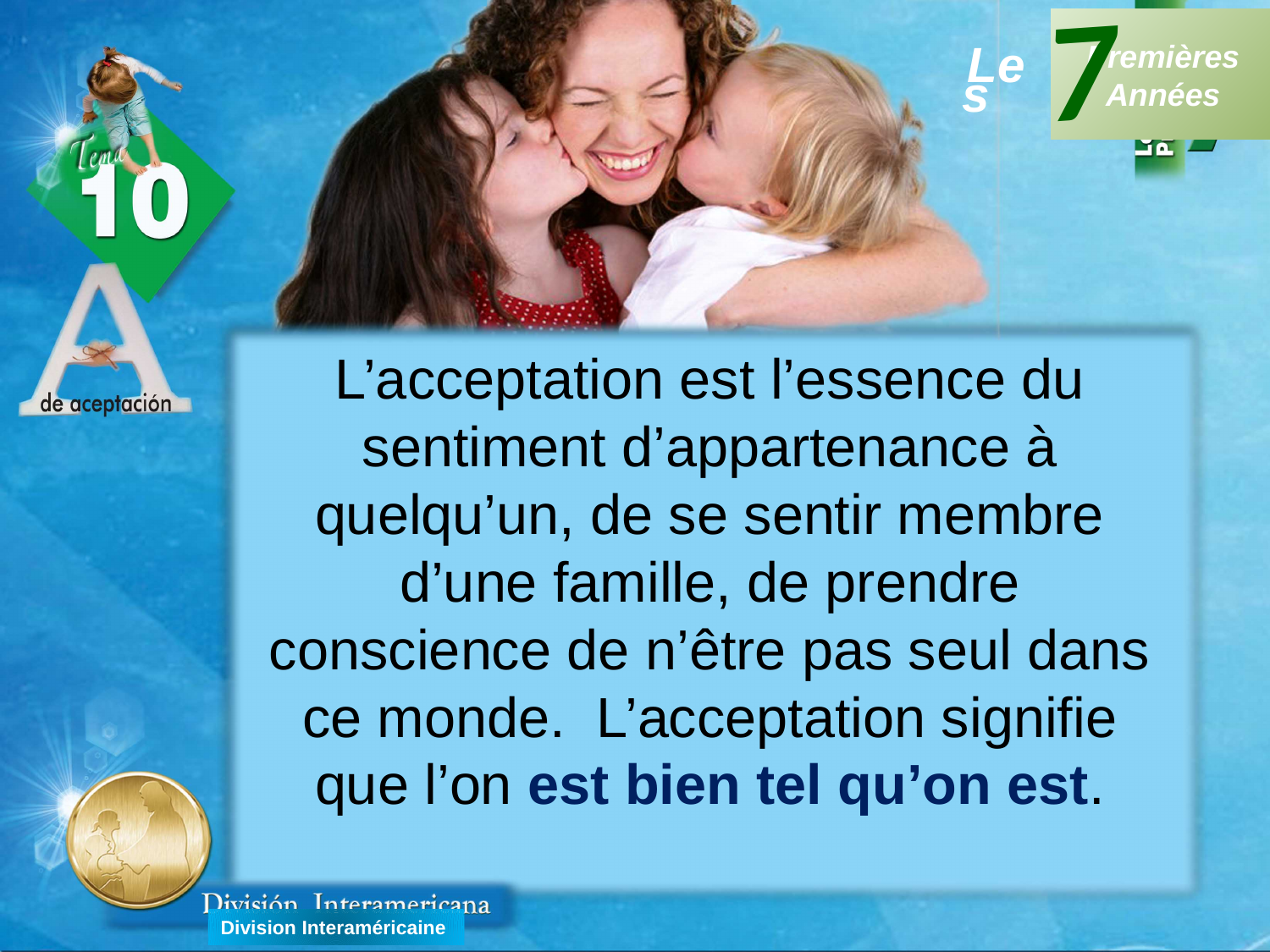

7
Premières
Années
Les
L’acceptation est l’essence du sentiment d’appartenance à quelqu’un, de se sentir membre d’une famille, de prendre conscience de n’être pas seul dans ce monde.  L’acceptation signifie que l’on est bien tel qu’on est.
Division Interaméricaine